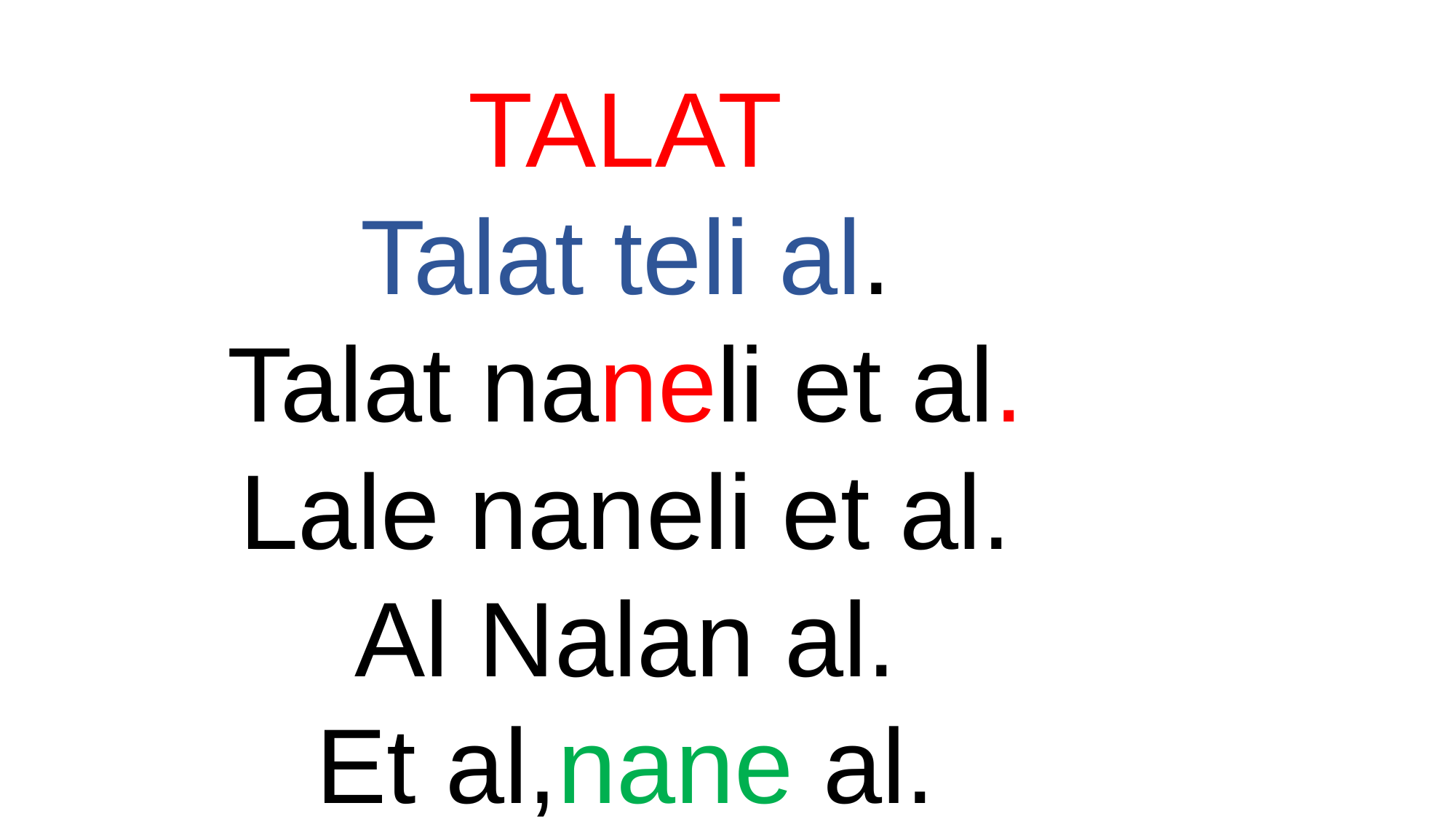

# TALAT Talat teli al. Talat naneli et al. Lale naneli et al. Al Nalan al. Et al,nane al.